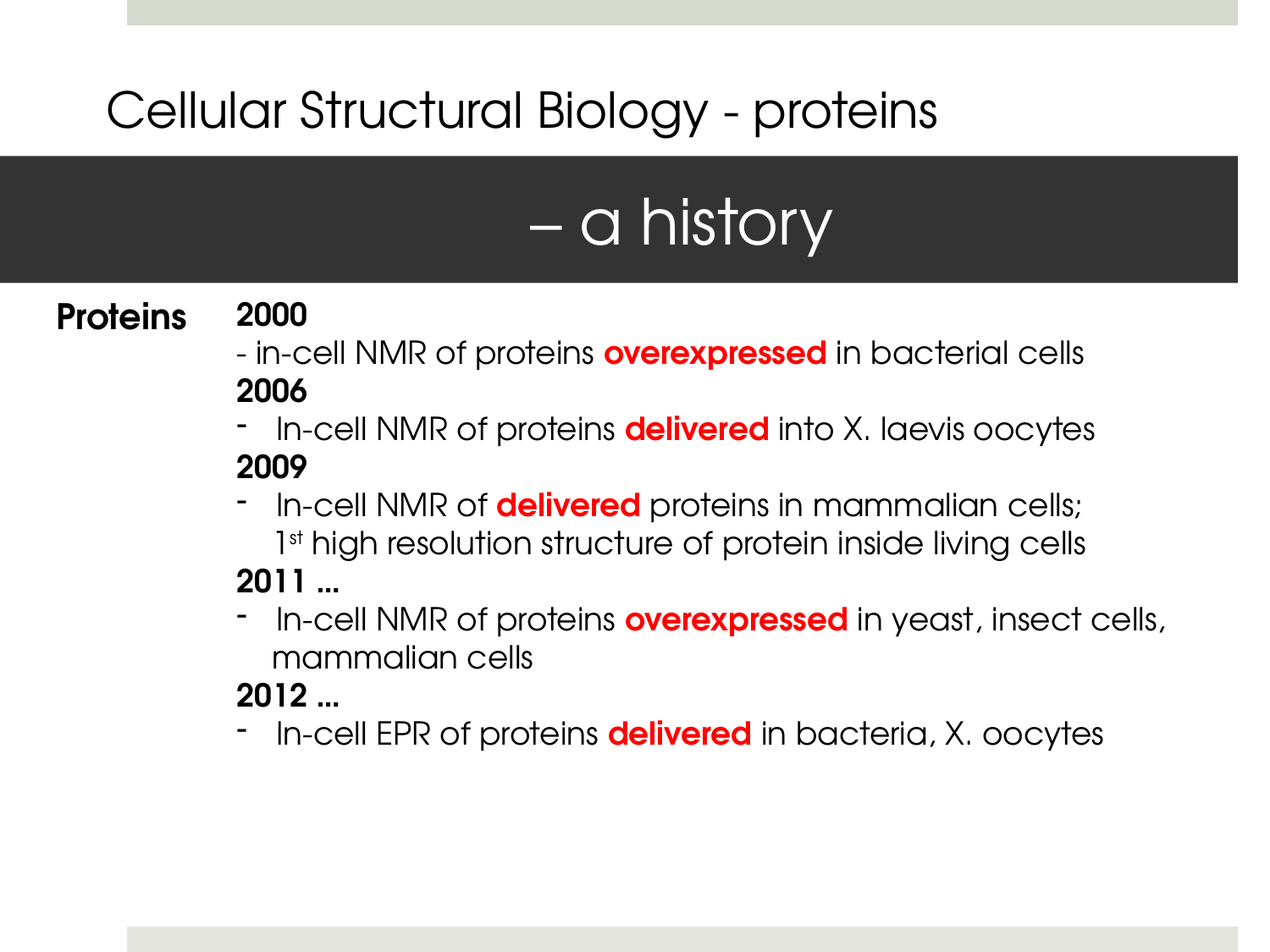

Cellular Structural Biology - proteins
# – a history
Proteins
2000
- in-cell NMR of proteins overexpressed in bacterial cells
2006
In-cell NMR of proteins delivered into X. laevis oocytes
2009
In-cell NMR of delivered proteins in mammalian cells;
    1st high resolution structure of protein inside living cells
2011 …
In-cell NMR of proteins overexpressed in yeast, insect cells,
    mammalian cells
2012 …
In-cell EPR of proteins delivered in bacteria, X. oocytes